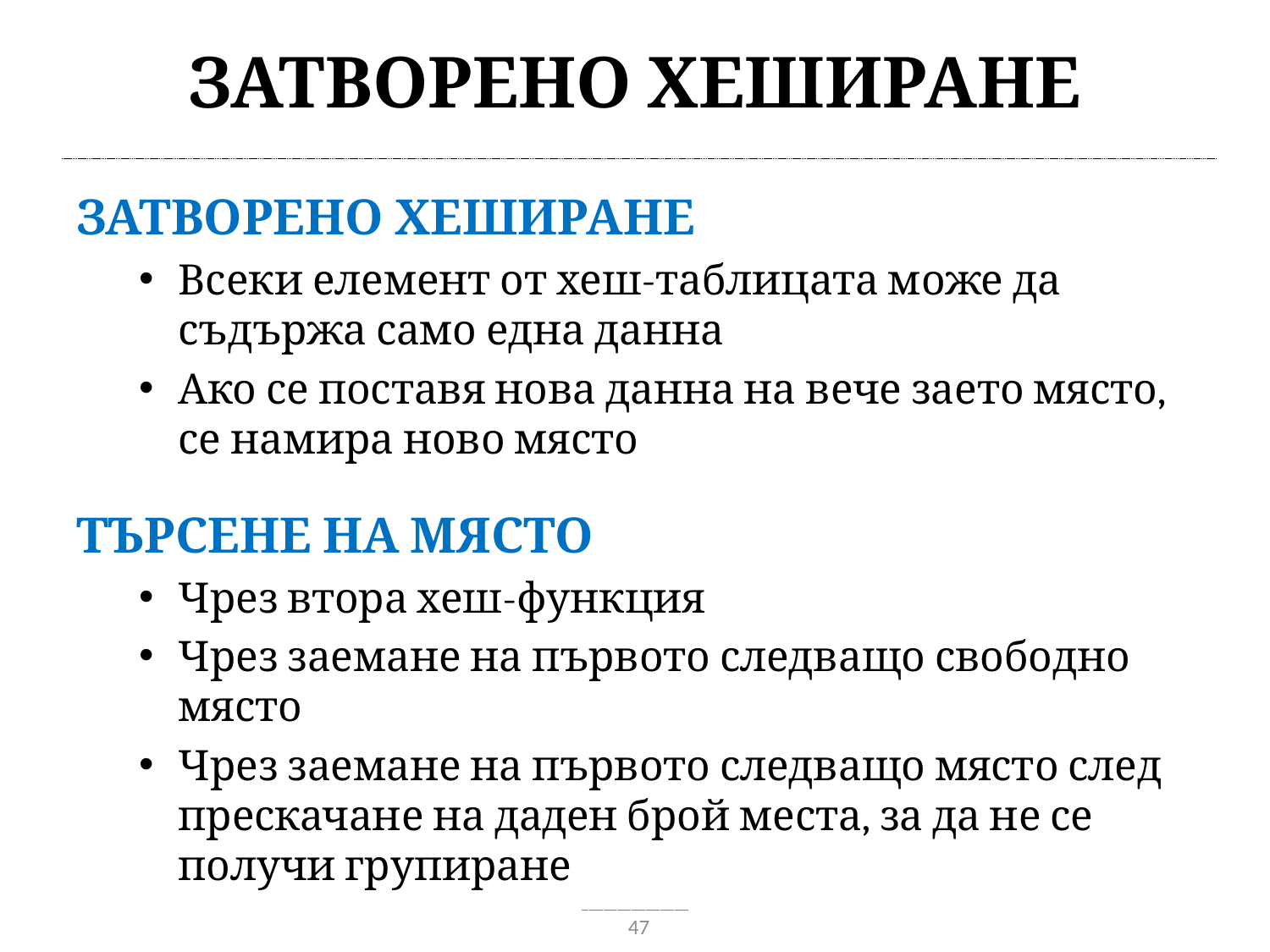

# Затворено хеширане
Затворено хеширане
Всеки елемент от хеш-таблицата може да съдържа само една данна
Ако се поставя нова данна на вече заето място, се намира ново място
Търсене на място
Чрез втора хеш-функция
Чрез заемане на първото следващо свободно място
Чрез заемане на първото следващо място след прескачане на даден брой места, за да не се получи групиране

47